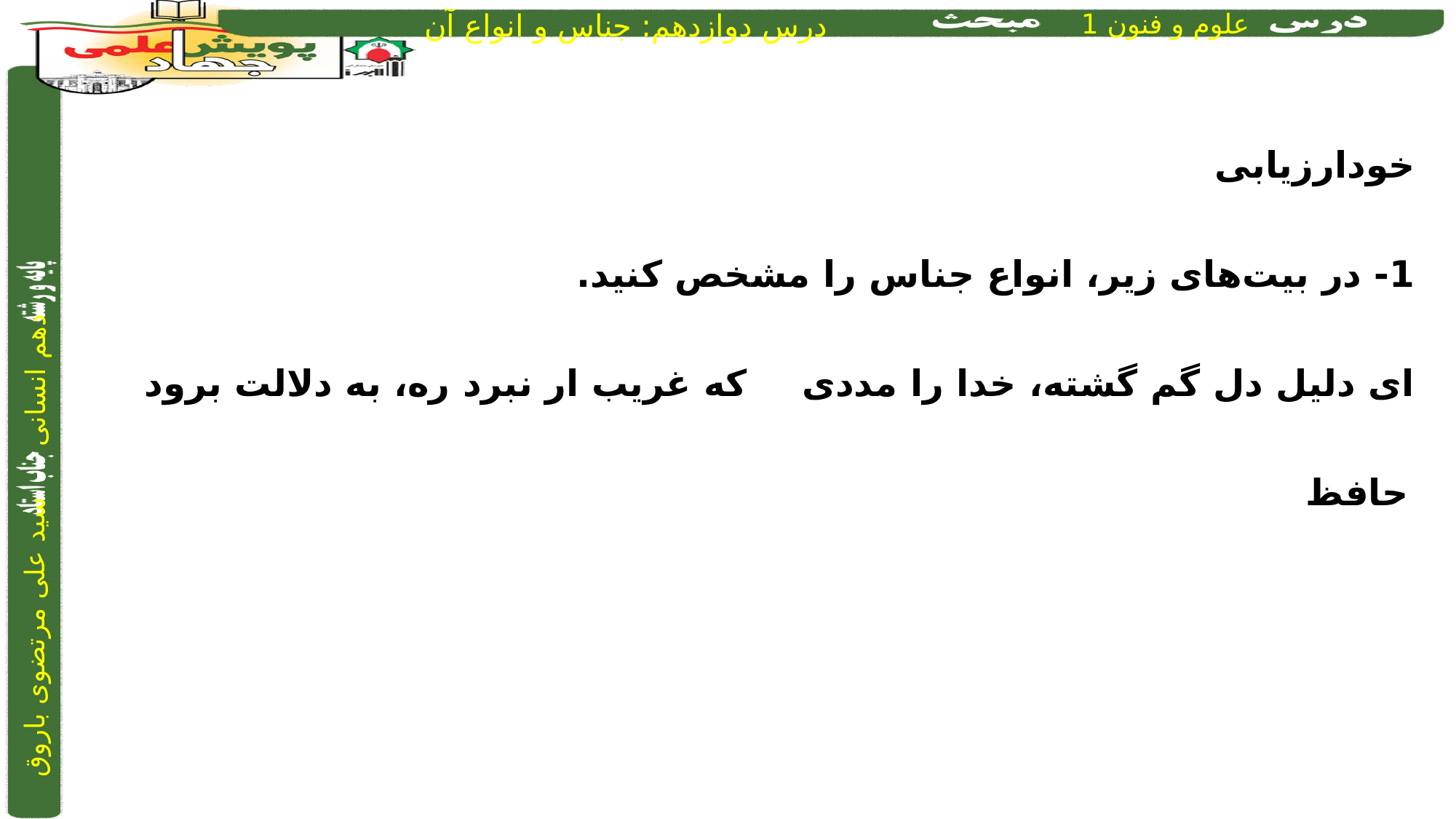

خودارزیابی
1- در بیت‌های زیر، انواع جناس را مشخص کنید.
ای دلیل دل گم گشته، خدا را مددی		 که غریب ار نبرد ره، به دلالت برود		حافظ